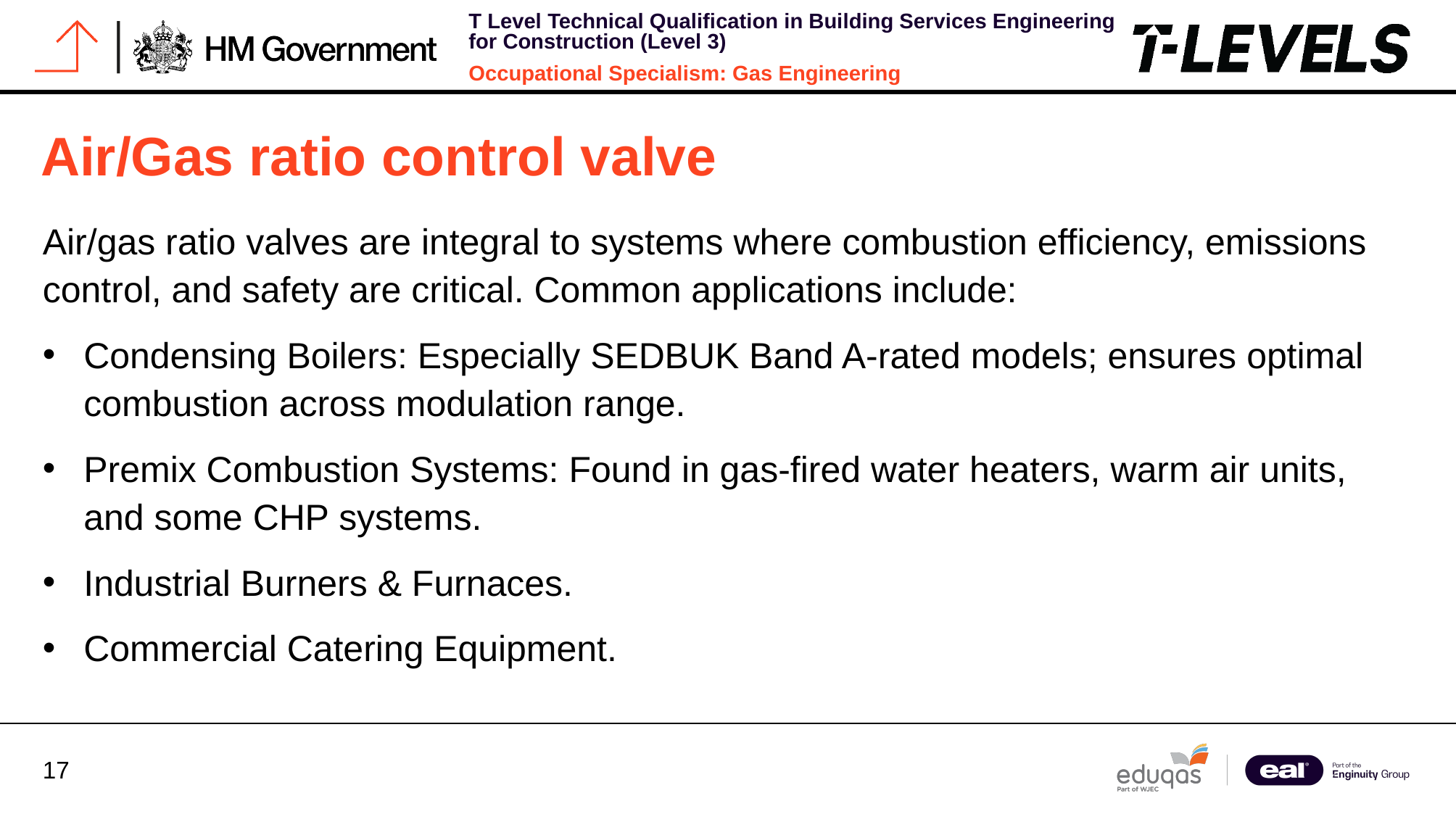

# Air/Gas ratio control valve
Air/gas ratio valves are integral to systems where combustion efficiency, emissions control, and safety are critical. Common applications include:
Condensing Boilers: Especially SEDBUK Band A-rated models; ensures optimal combustion across modulation range.
Premix Combustion Systems: Found in gas-fired water heaters, warm air units, and some CHP systems.
Industrial Burners & Furnaces.
Commercial Catering Equipment.